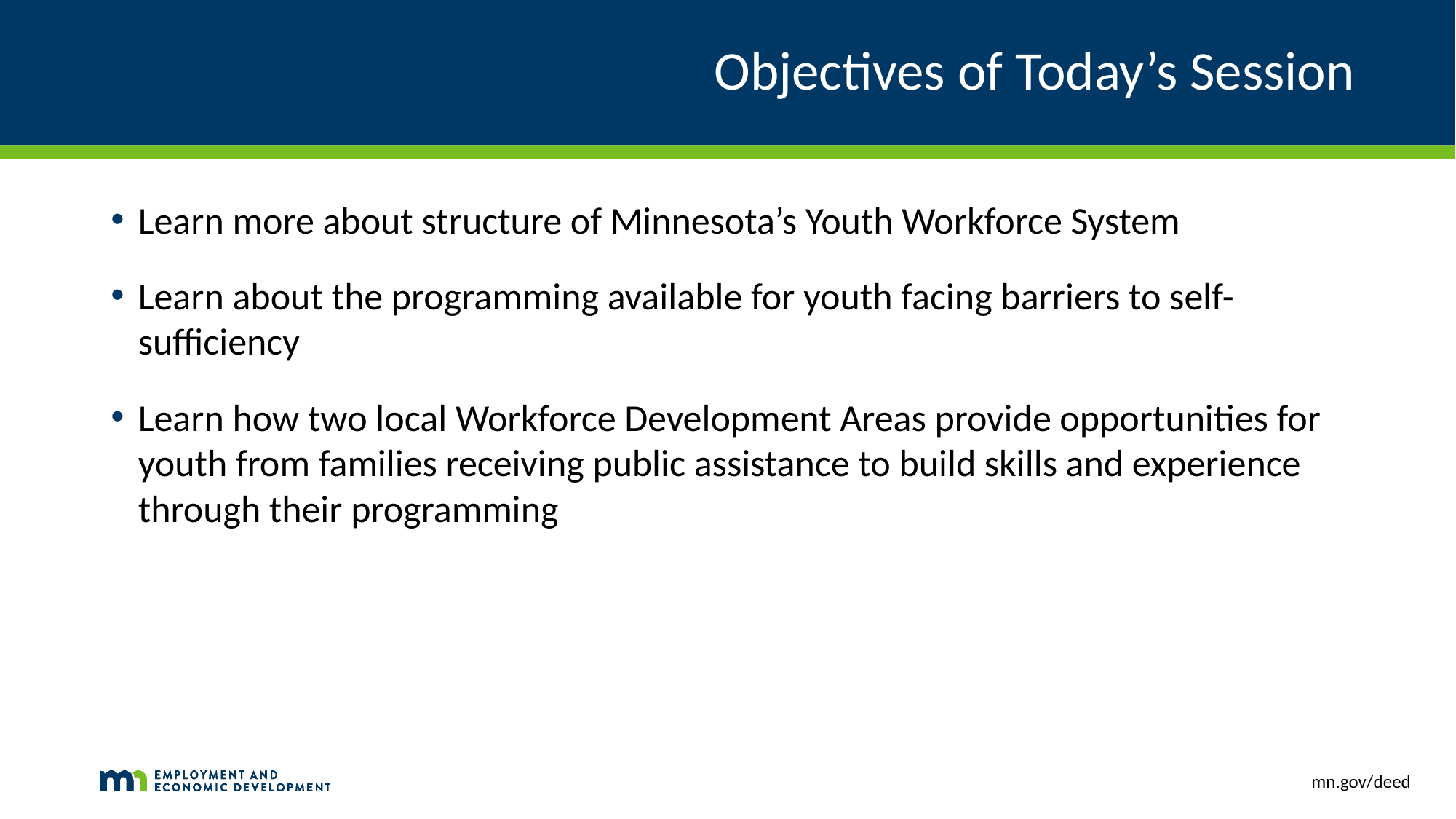

# Objectives of Today’s Session
Learn more about structure of Minnesota’s Youth Workforce System
Learn about the programming available for youth facing barriers to self-sufficiency
Learn how two local Workforce Development Areas provide opportunities for youth from families receiving public assistance to build skills and experience through their programming

mn.gov/deed